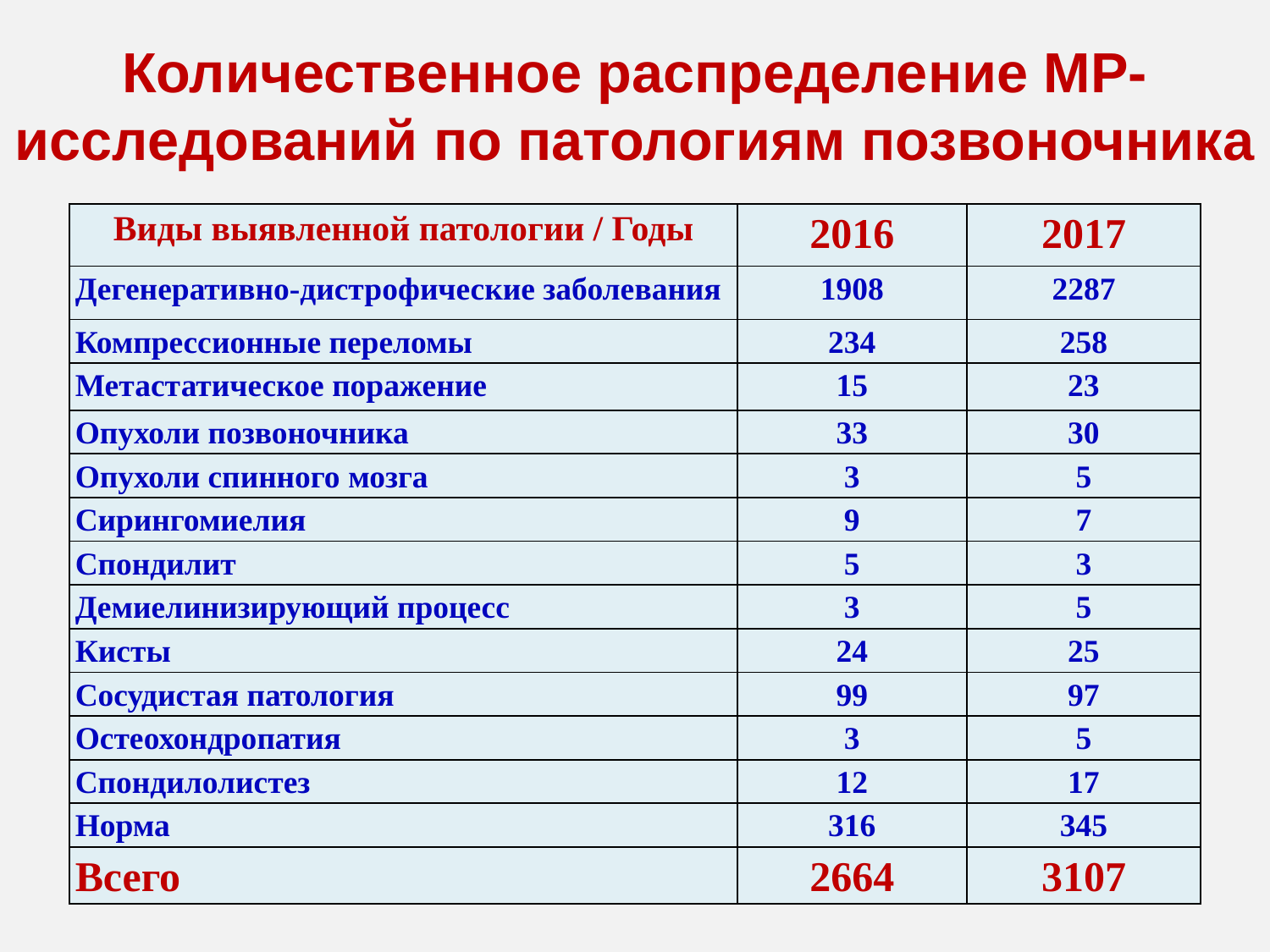

# Количественное распределение МР-исследований по патологиям позвоночника
| Виды выявленной патологии / Годы | 2016 | 2017 |
| --- | --- | --- |
| Дегенеративно-дистрофические заболевания | 1908 | 2287 |
| Компрессионные переломы | 234 | 258 |
| Метастатическое поражение | 15 | 23 |
| Опухоли позвоночника | 33 | 30 |
| Опухоли спинного мозга | 3 | 5 |
| Сирингомиелия | 9 | 7 |
| Спондилит | 5 | 3 |
| Демиелинизирующий процесс | 3 | 5 |
| Кисты | 24 | 25 |
| Сосудистая патология | 99 | 97 |
| Остеохондропатия | 3 | 5 |
| Спондилолистез | 12 | 17 |
| Норма | 316 | 345 |
| Всего | 2664 | 3107 |